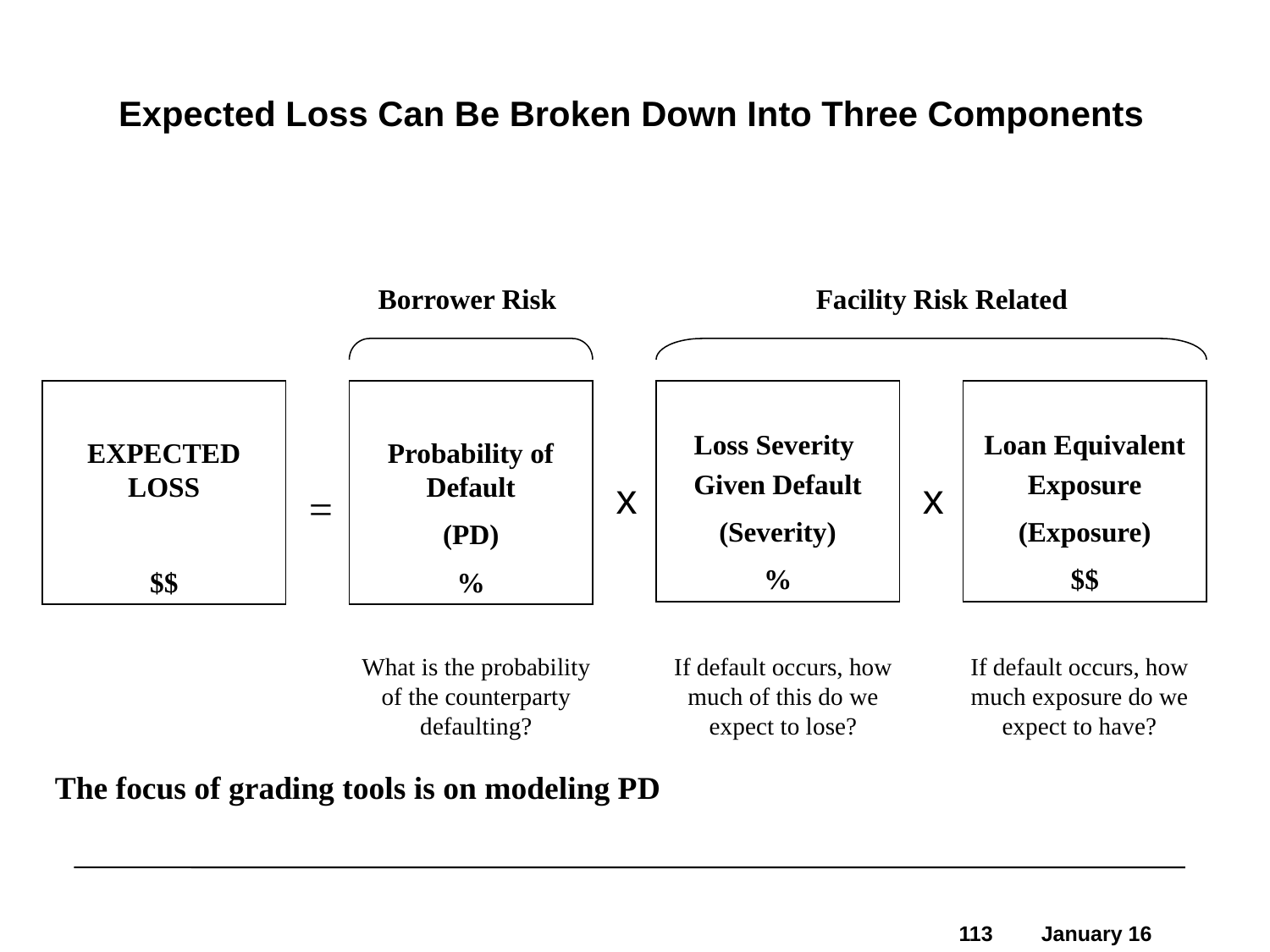

# Expected Loss Can Be Broken Down Into Three Components

Borrower Risk
Facility Risk Related

EXPECTED LOSS

$$

Probability of Default
(PD)
%

Loss Severity
Given Default
(Severity)
%

Loan Equivalent
Exposure
(Exposure)
$$
x
x
=
What is the probability of the counterparty defaulting?
If default occurs, how much of this do we expect to lose?
If default occurs, how much exposure do we expect to have?
The focus of grading tools is on modeling PD